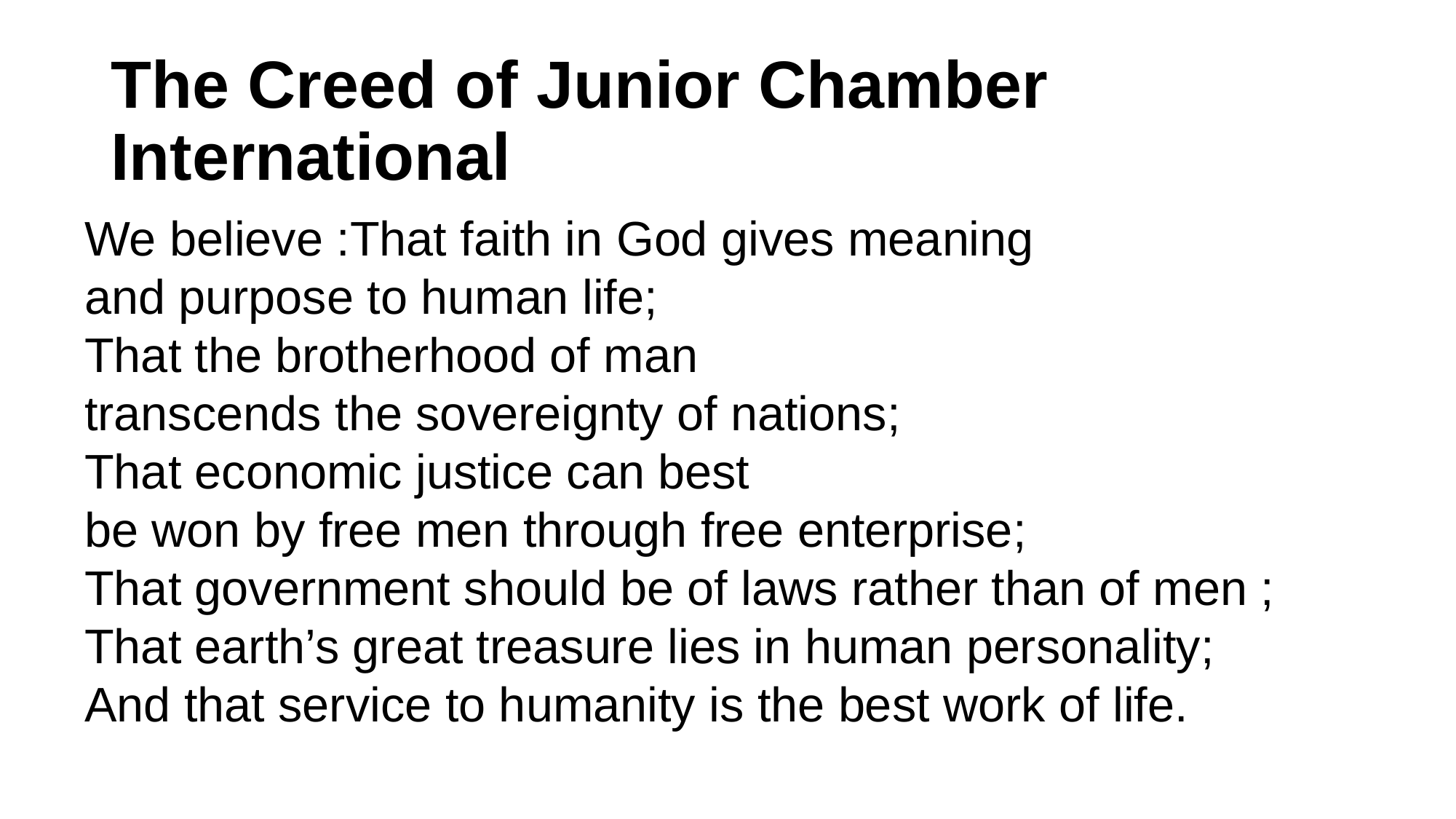

# The Creed of Junior Chamber International
We believe :That faith in God gives meaning
and purpose to human life;
That the brotherhood of man
transcends the sovereignty of nations;
That economic justice can best
be won by free men through free enterprise;
That government should be of laws rather than of men ;
That earth’s great treasure lies in human personality;
And that service to humanity is the best work of life.